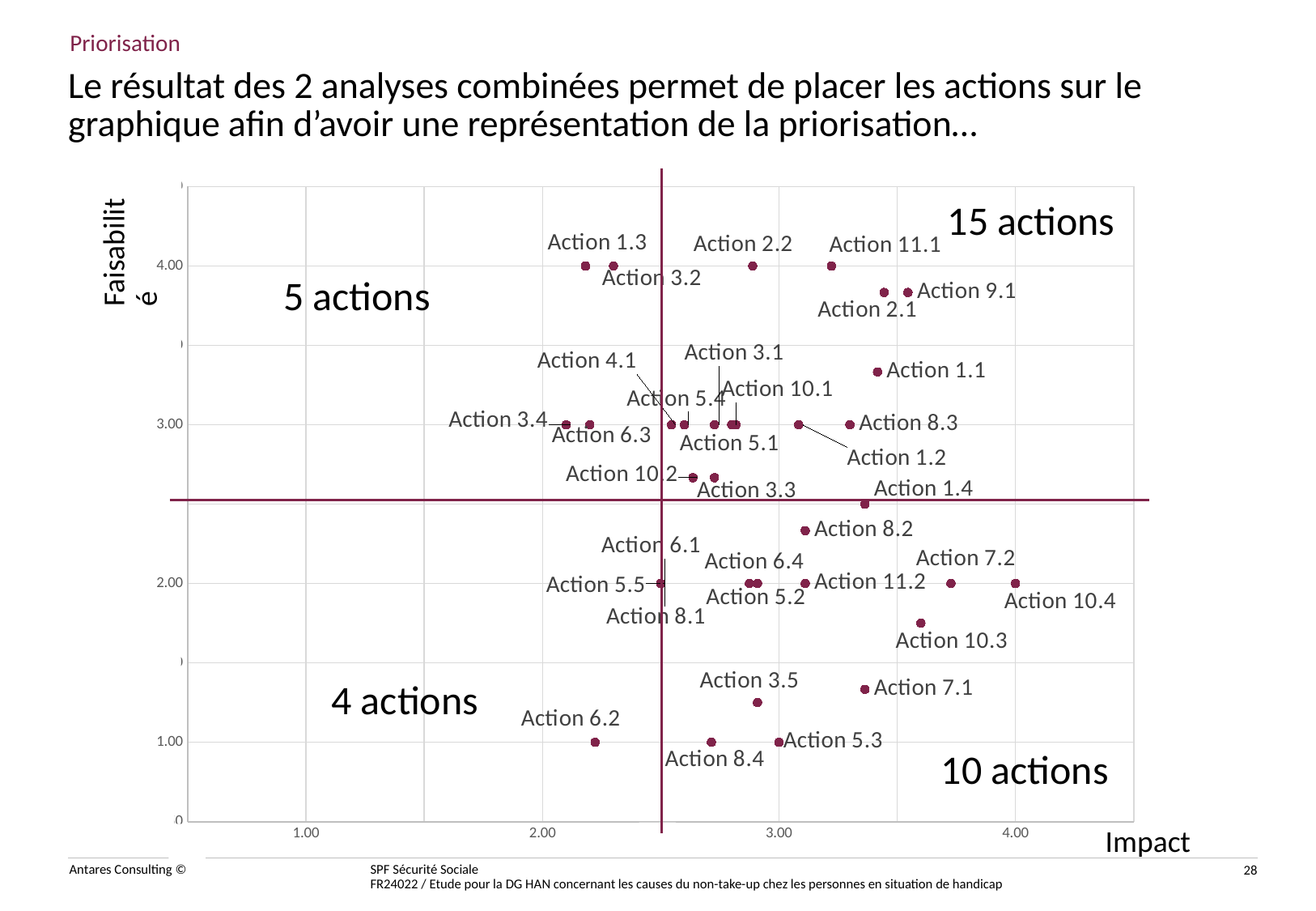

Priorisation
# Le résultat des 2 analyses combinées permet de placer les actions sur le graphique afin d’avoir une représentation de la priorisation…

### Chart

| Category | Faisabilité |
|---|---|

15 actions
Faisabilité
5 actions

4 actions
10 actions

Impact